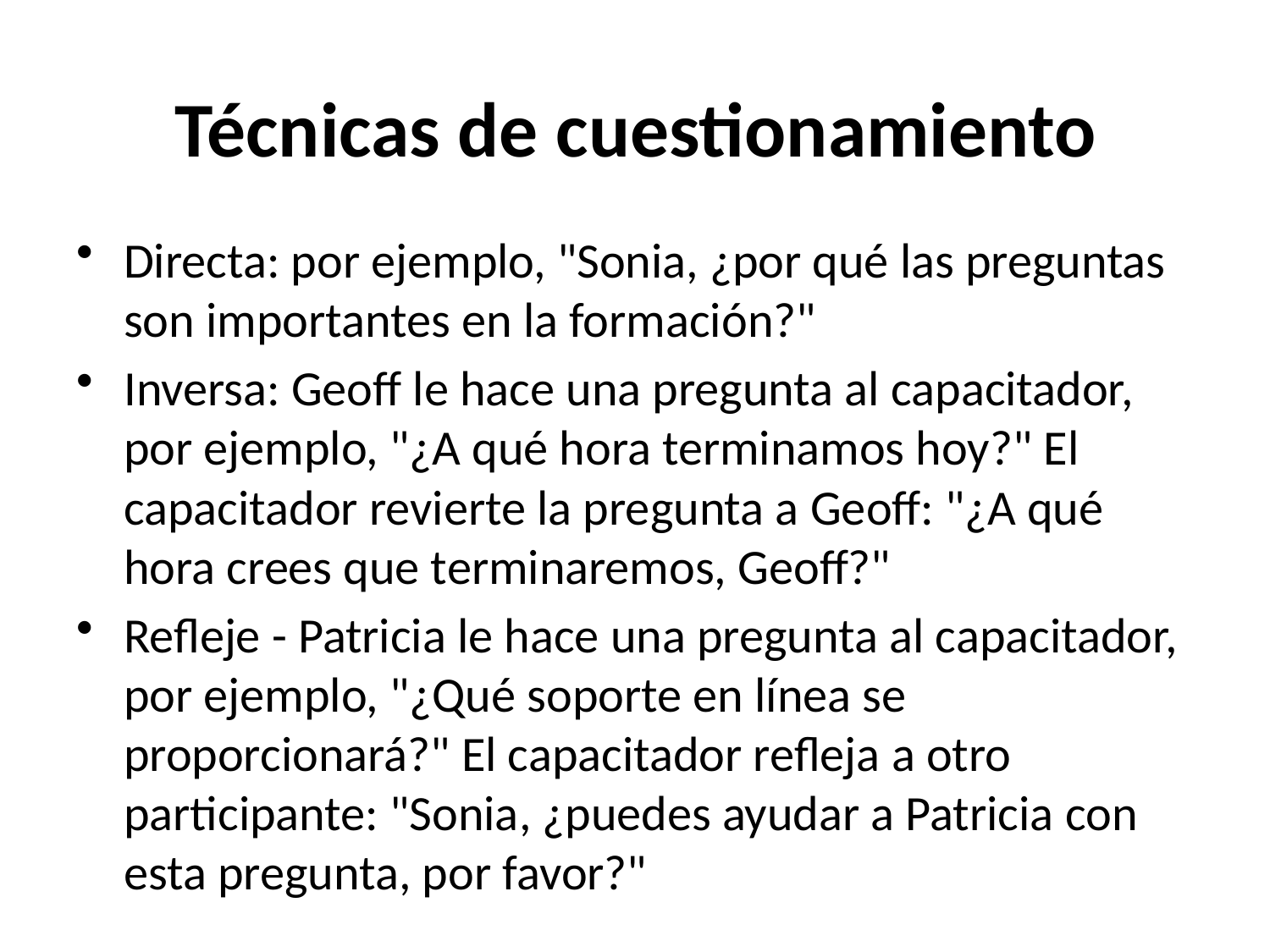

# Técnicas de cuestionamiento
Directa: por ejemplo, "Sonia, ¿por qué las preguntas son importantes en la formación?"
Inversa: Geoff le hace una pregunta al capacitador, por ejemplo, "¿A qué hora terminamos hoy?" El capacitador revierte la pregunta a Geoff: "¿A qué hora crees que terminaremos, Geoff?"
Refleje - Patricia le hace una pregunta al capacitador, por ejemplo, "¿Qué soporte en línea se proporcionará?" El capacitador refleja a otro participante: "Sonia, ¿puedes ayudar a Patricia con esta pregunta, por favor?"